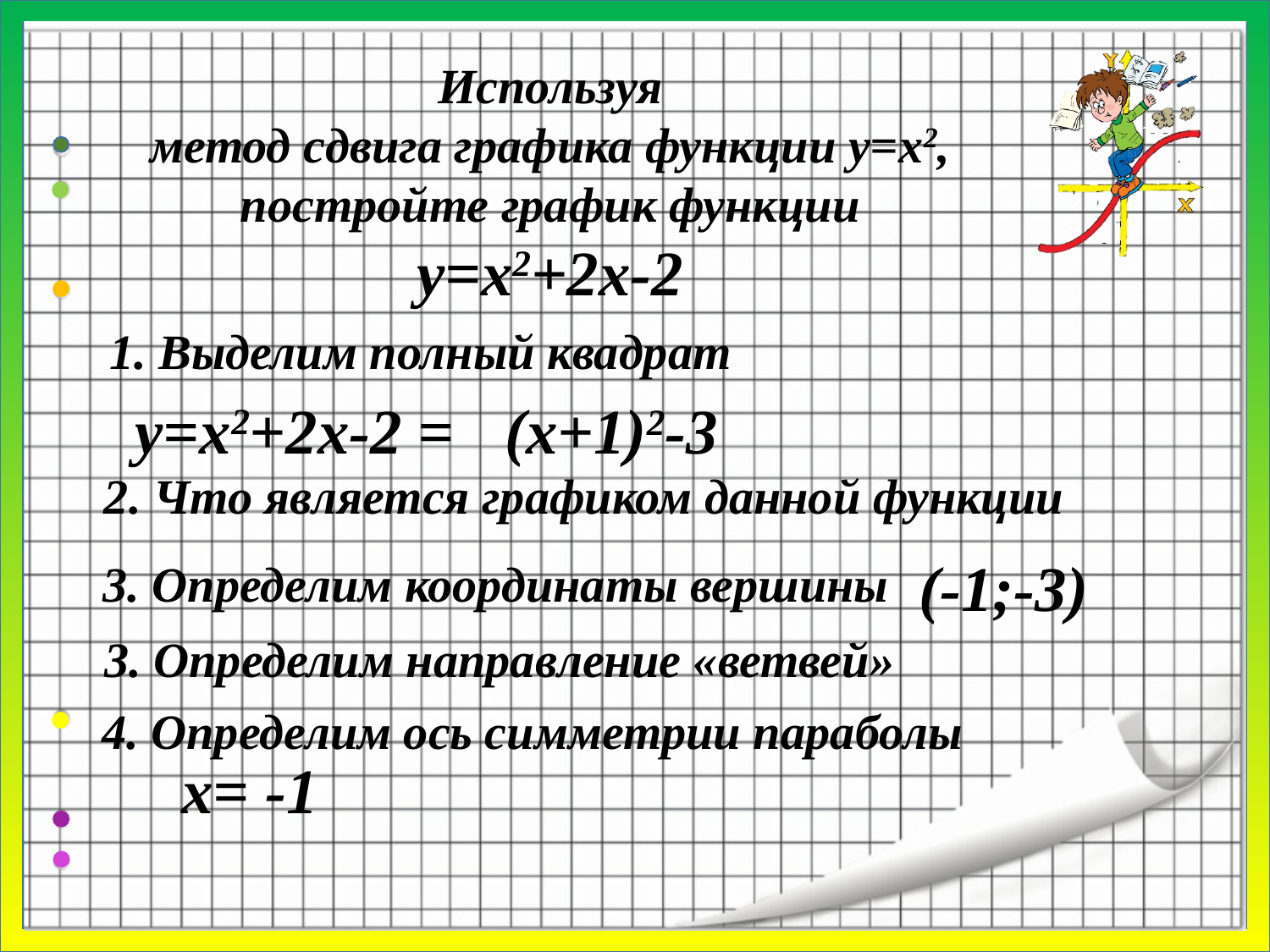

Используя
метод сдвига графика функции у=х2,
постройте график функции
у=х2+2х-2
1. Выделим полный квадрат
у=х2+2х-2 =
(х+1)2-3
2. Что является графиком данной функции
(-1;-3)
3. Определим координаты вершины
3. Определим направление «ветвей»
4. Определим ось симметрии параболы
х= -1